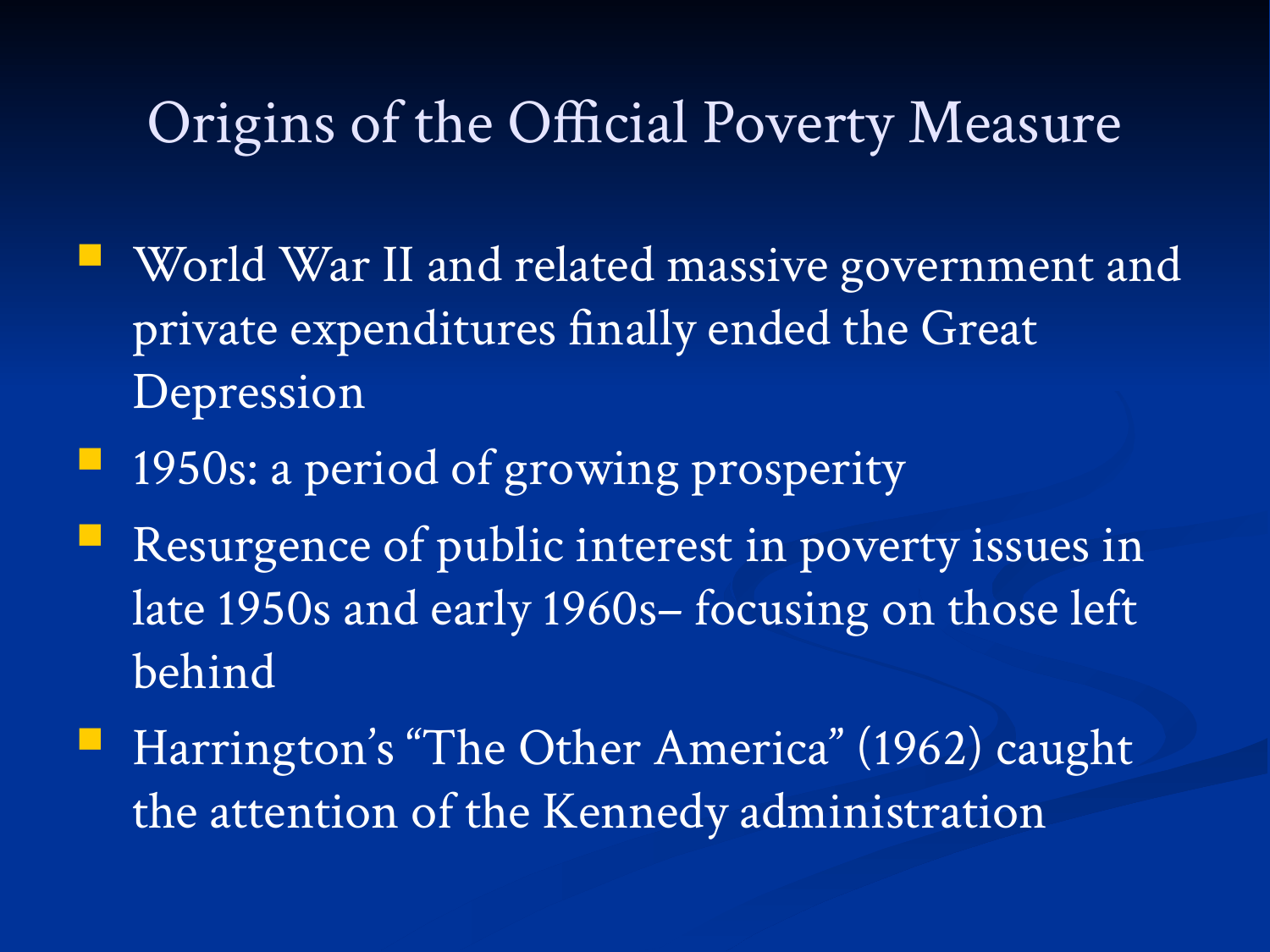

# Origins of the Official Poverty Measure
World War II and related massive government and private expenditures finally ended the Great Depression
1950s: a period of growing prosperity
Resurgence of public interest in poverty issues in late 1950s and early 1960s– focusing on those left behind
Harrington’s “The Other America” (1962) caught the attention of the Kennedy administration